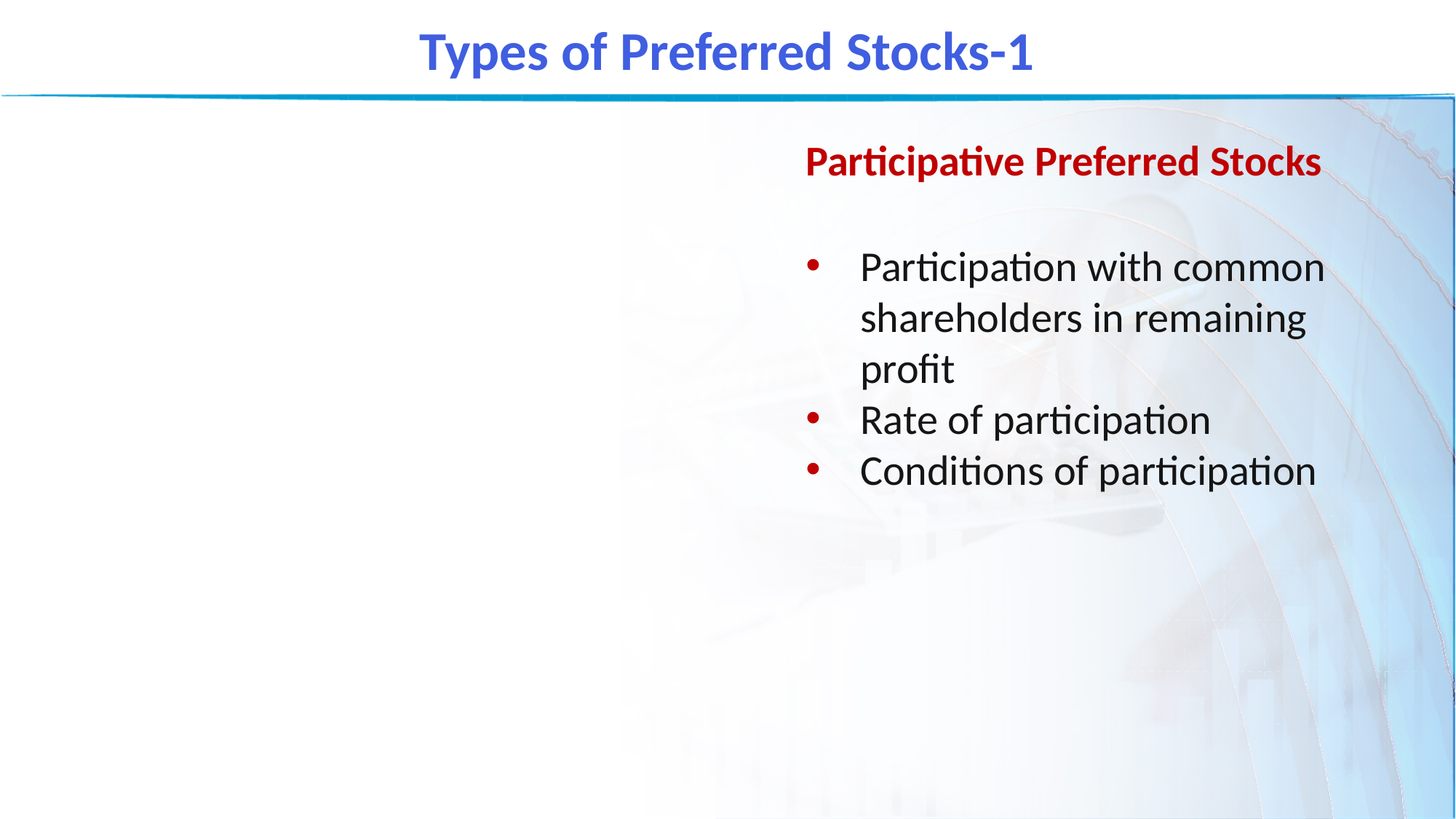

Types of Preferred Stocks-1
Participative Preferred Stocks

Participation with common shareholders in remaining profit
Rate of participation
Conditions of participation